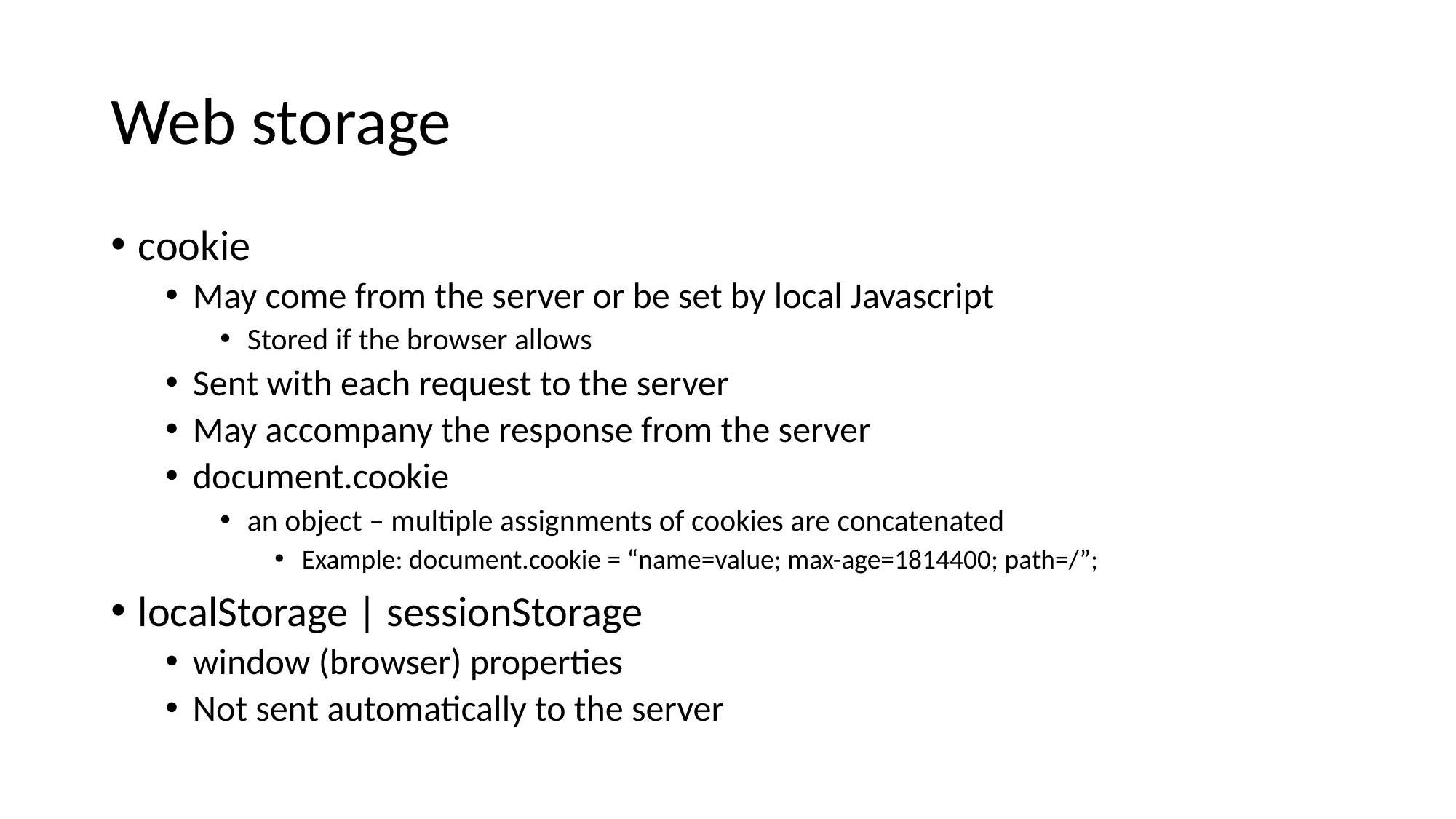

# Web storage
cookie
May come from the server or be set by local Javascript
Stored if the browser allows
Sent with each request to the server
May accompany the response from the server
document.cookie
an object – multiple assignments of cookies are concatenated
Example: document.cookie = “name=value; max-age=1814400; path=/”;
localStorage | sessionStorage
window (browser) properties
Not sent automatically to the server